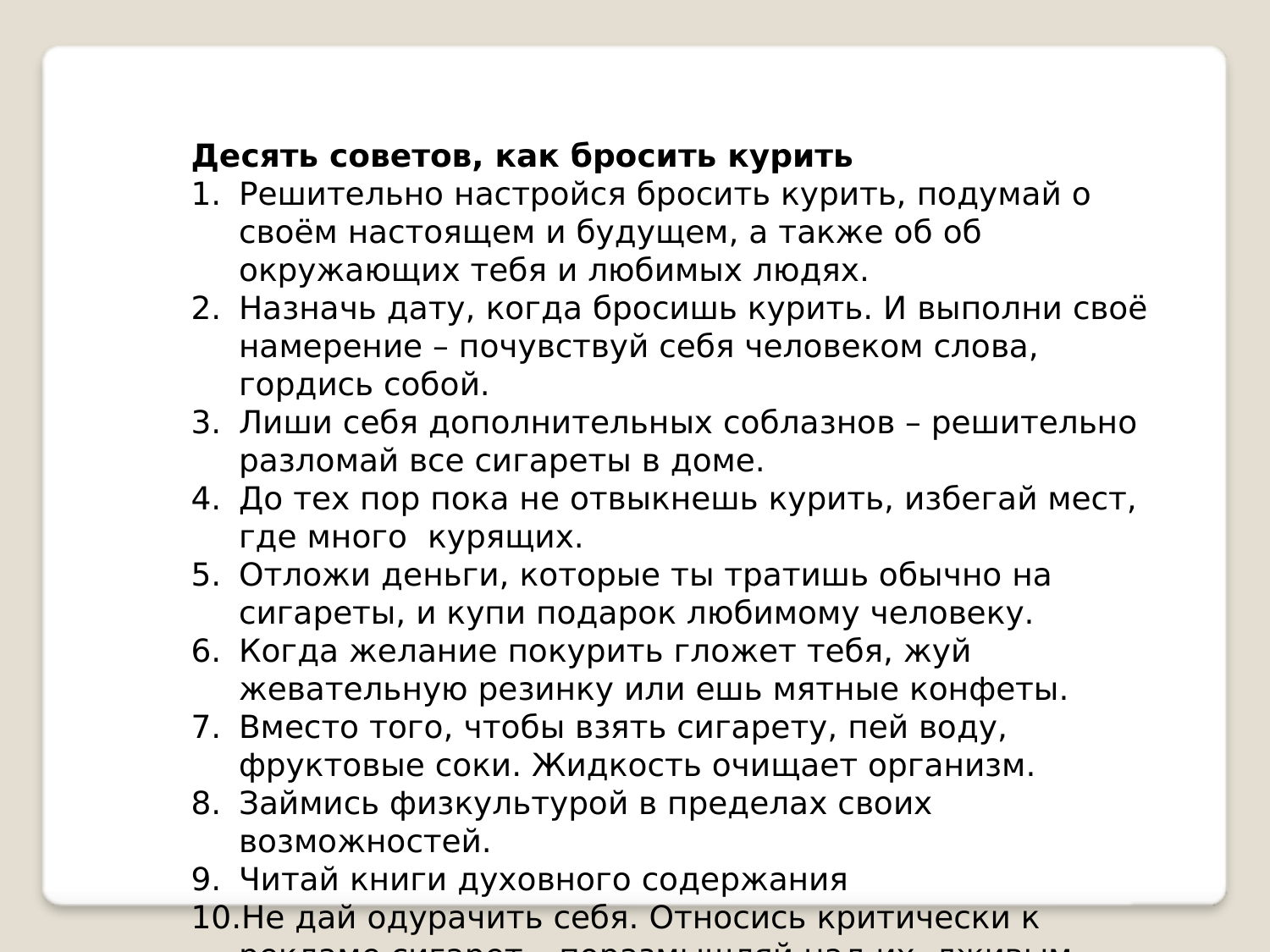

Десять советов, как бросить курить
Решительно настройся бросить курить, подумай о своём настоящем и будущем, а также об об окружающих тебя и любимых людях.
Назначь дату, когда бросишь курить. И выполни своё намерение – почувствуй себя человеком слова, гордись собой.
Лиши себя дополнительных соблазнов – решительно разломай все сигареты в доме.
До тех пор пока не отвыкнешь курить, избегай мест, где много  курящих.
Отложи деньги, которые ты тратишь обычно на сигареты, и купи подарок любимому человеку.
Когда желание покурить гложет тебя, жуй жевательную резинку или ешь мятные конфеты.
Вместо того, чтобы взять сигарету, пей воду, фруктовые соки. Жидкость очищает организм.
Займись физкультурой в пределах своих возможностей.
Читай книги духовного содержания
Не дай одурачить себя. Относись критически к рекламе сигарет – поразмышляй над их  лживым содержанием.